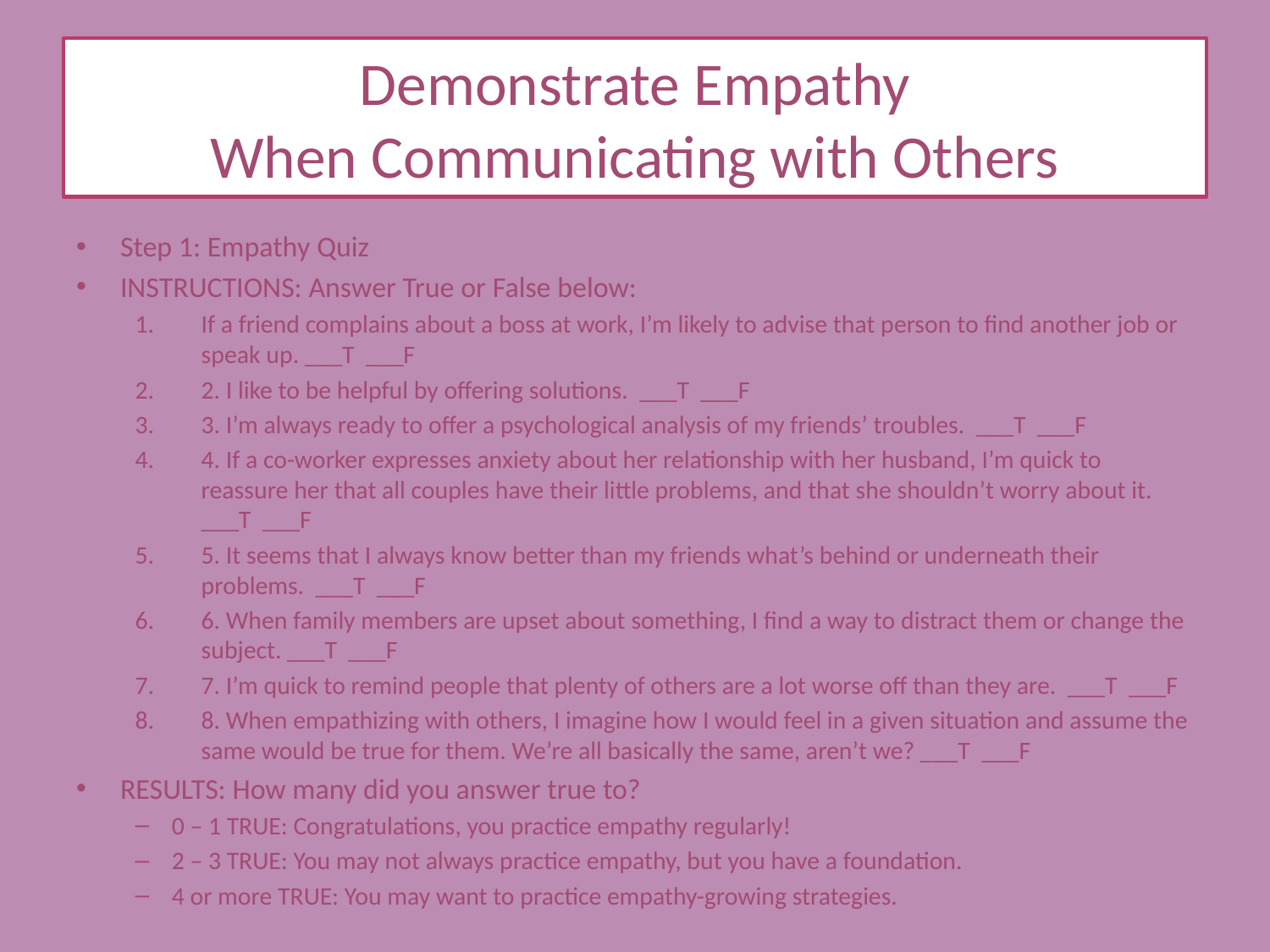

# Demonstrate Empathy When Communicating with Others
Step 1: Empathy Quiz
INSTRUCTIONS: Answer True or False below:
If a friend complains about a boss at work, I’m likely to advise that person to find another job or speak up. ___T  ___F
2. I like to be helpful by offering solutions.  ___T  ___F
3. I’m always ready to offer a psychological analysis of my friends’ troubles.  ___T  ___F
4. If a co-worker expresses anxiety about her relationship with her husband, I’m quick to reassure her that all couples have their little problems, and that she shouldn’t worry about it. ___T  ___F
5. It seems that I always know better than my friends what’s behind or underneath their problems.  ___T  ___F
6. When family members are upset about something, I find a way to distract them or change the subject. ___T  ___F
7. I’m quick to remind people that plenty of others are a lot worse off than they are.  ___T  ___F
8. When empathizing with others, I imagine how I would feel in a given situation and assume the same would be true for them. We’re all basically the same, aren’t we? ___T  ___F
RESULTS: How many did you answer true to?
0 – 1 TRUE: Congratulations, you practice empathy regularly!
2 – 3 TRUE: You may not always practice empathy, but you have a foundation.
4 or more TRUE: You may want to practice empathy-growing strategies.